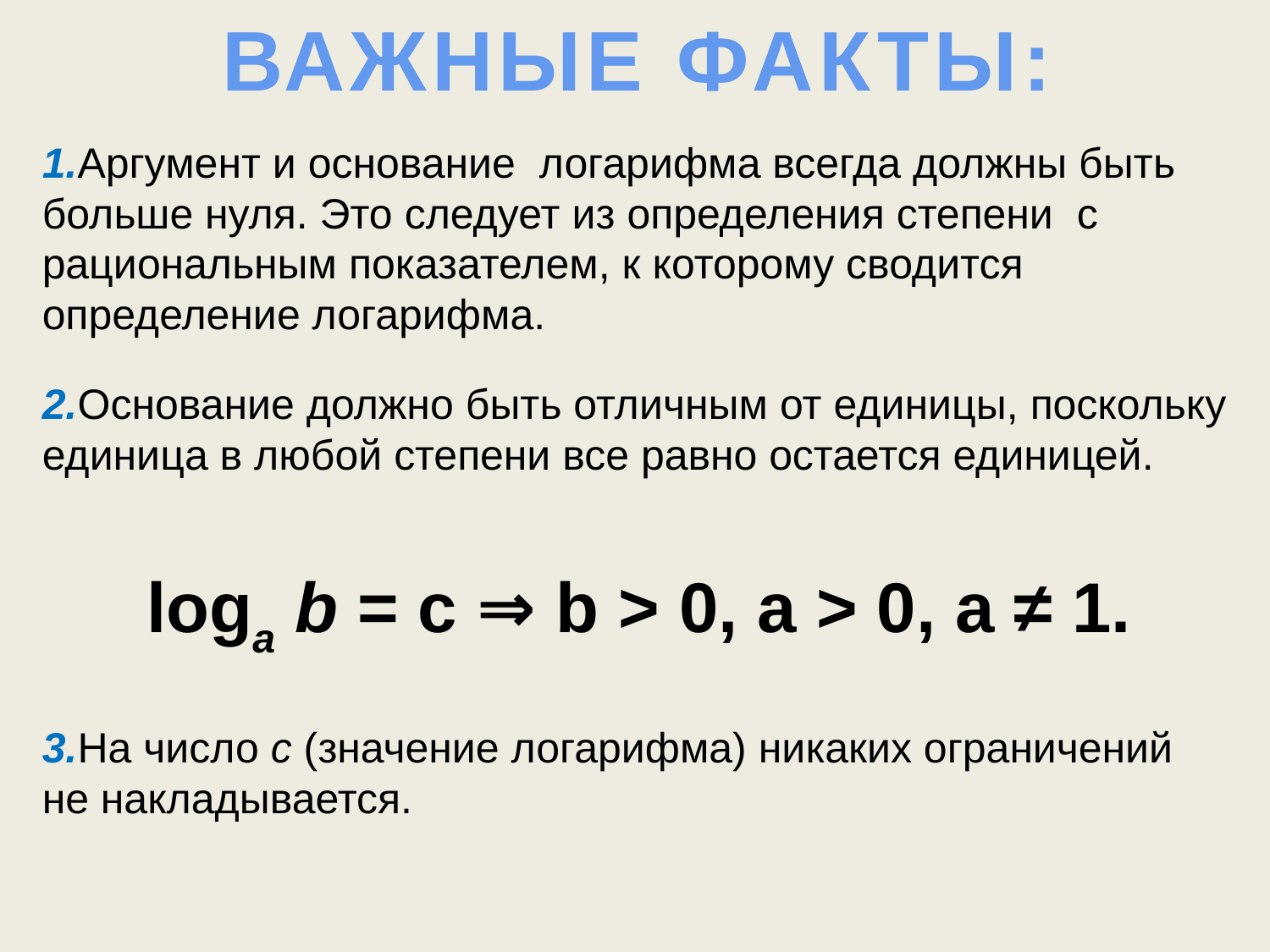

ВАЖНЫЕ ФАКТЫ:
1.Аргумент и основание  логарифма всегда должны быть больше нуля. Это следует из определения степени  с рациональным показателем, к которому сводится
определение логарифма.
2.Основание должно быть отличным от единицы, поскольку единица в любой степени все равно остается единицей.
loga b = c ⇒ b > 0, a > 0, a ≠ 1.
3.На число c (значение логарифма) никаких ограничений не накладывается.